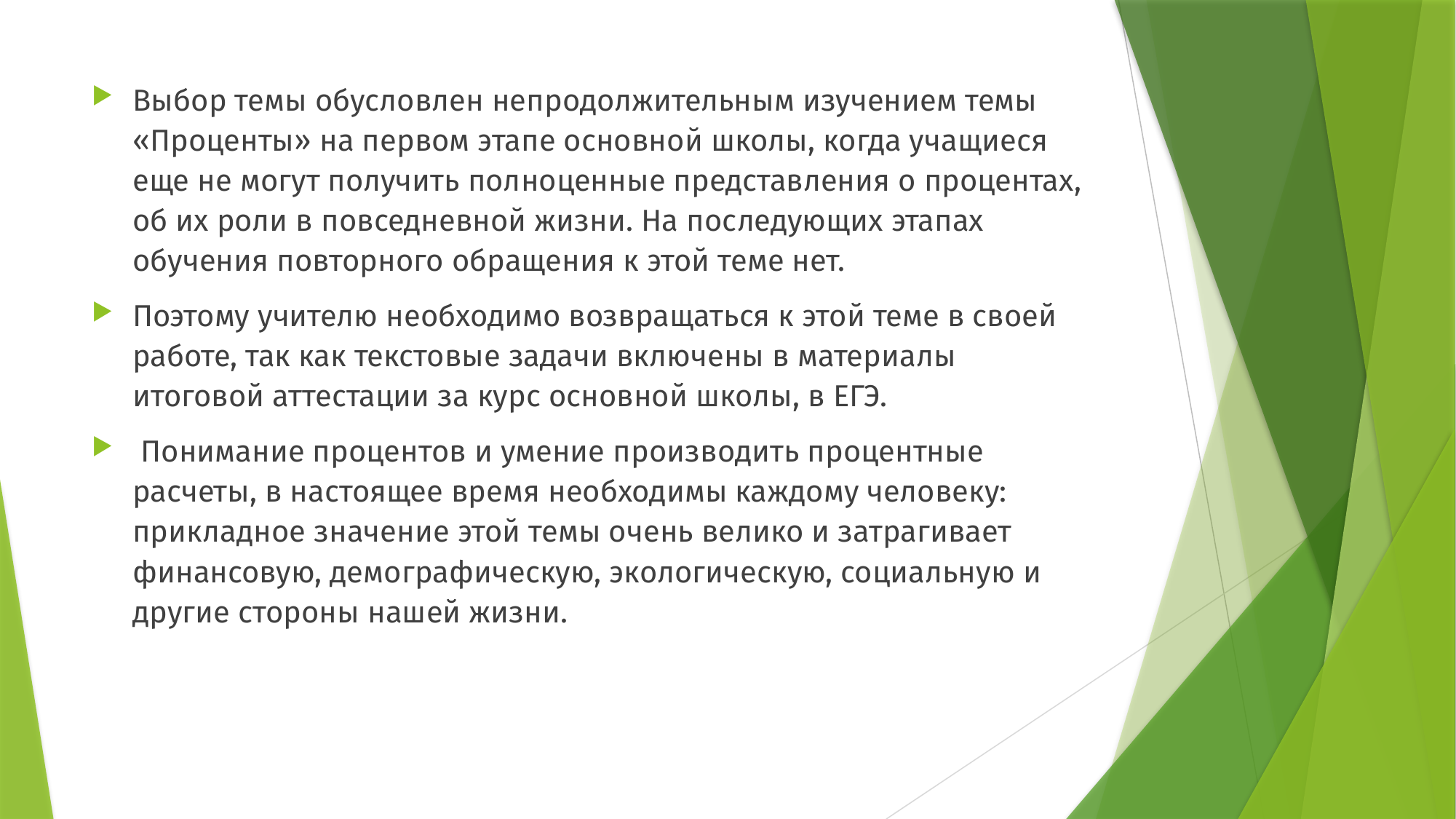

Выбор темы обусловлен непродолжительным изучением темы «Проценты» на первом этапе основной школы, когда учащиеся еще не могут получить полноценные представления о процентах, об их роли в повседневной жизни. На последующих этапах обучения повторного обращения к этой теме нет.
Поэтому учителю необходимо возвращаться к этой теме в своей работе, так как текстовые задачи включены в материалы итоговой аттестации за курс основной школы, в ЕГЭ.
 Понимание процентов и умение производить процентные расчеты, в настоящее время необходимы каждому человеку: прикладное значение этой темы очень велико и затрагивает финансовую, демографическую, экологическую, социальную и другие стороны нашей жизни.